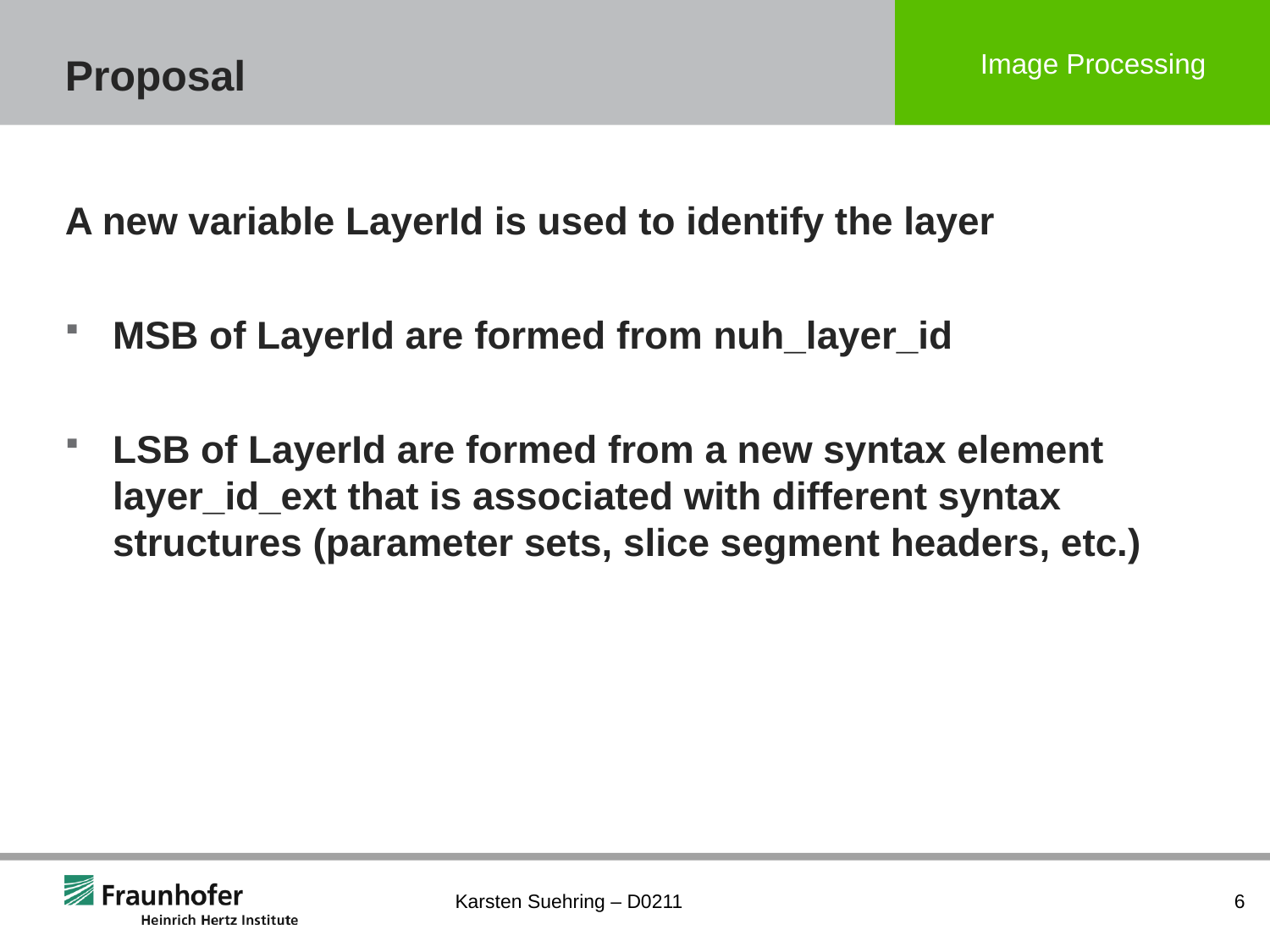

# Proposal
A new variable LayerId is used to identify the layer

MSB of LayerId are formed from nuh_layer_id

LSB of LayerId are formed from a new syntax element layer_id_ext that is associated with different syntax structures (parameter sets, slice segment headers, etc.)

Karsten Suehring – D0211
6